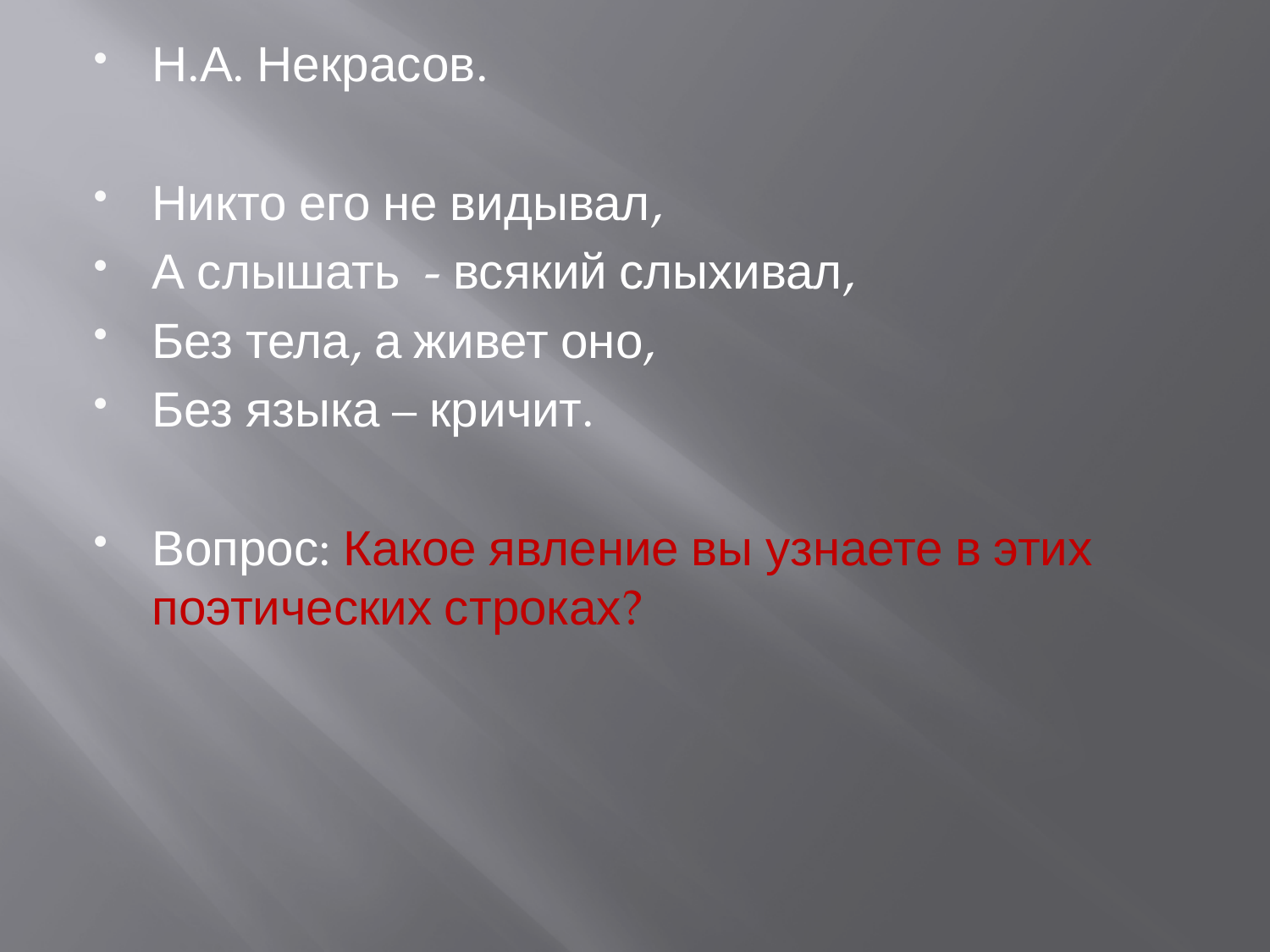

Н.А. Некрасов.

Никто его не видывал,
А слышать  - всякий слыхивал,
Без тела, а живет оно,
Без языка – кричит.

Вопрос: Какое явление вы узнаете в этих поэтических строках?